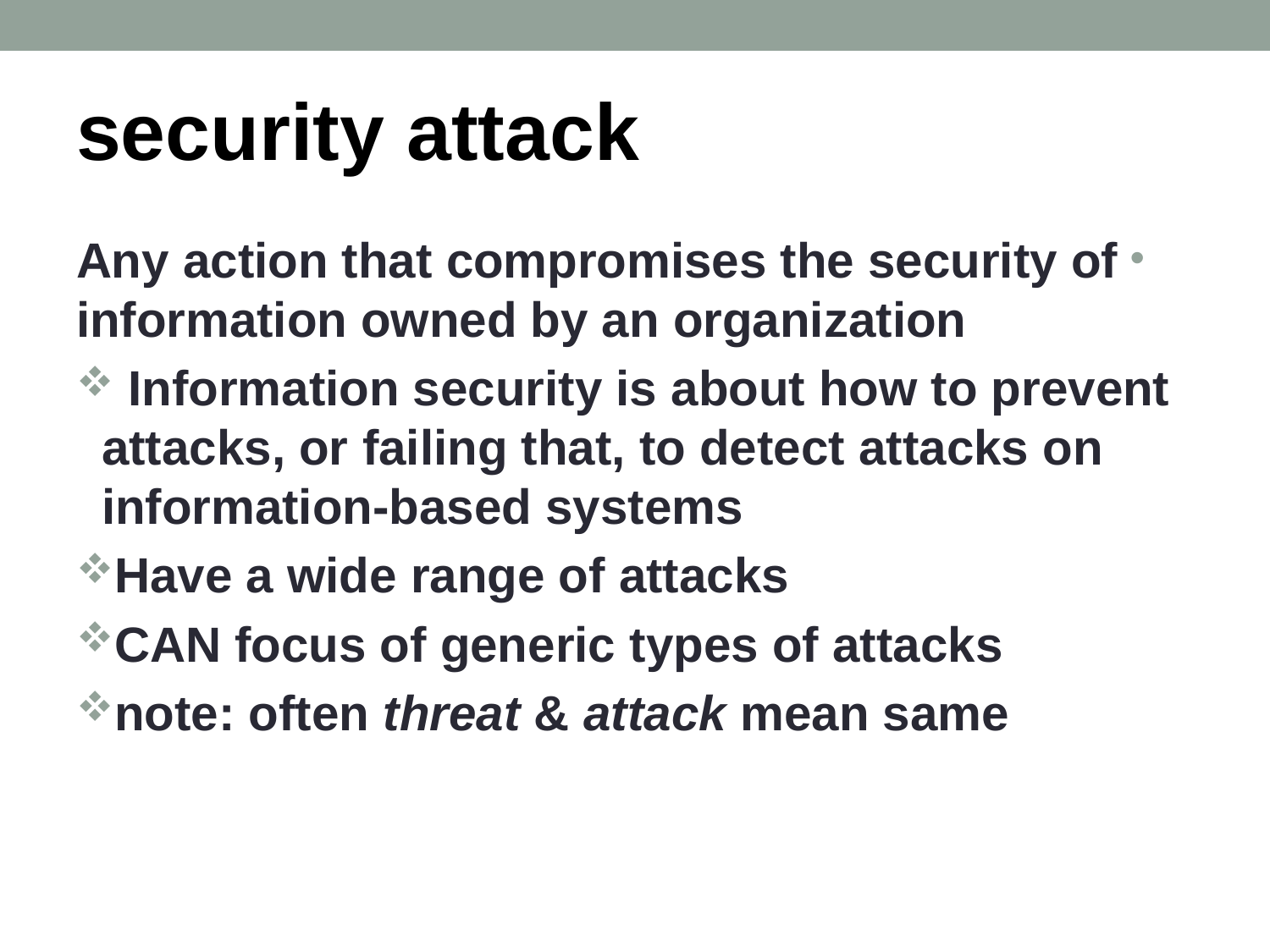

# security attack
Any action that compromises the security of information owned by an organization
 Information security is about how to prevent attacks, or failing that, to detect attacks on information-based systems
Have a wide range of attacks
CAN focus of generic types of attacks
note: often threat & attack mean same